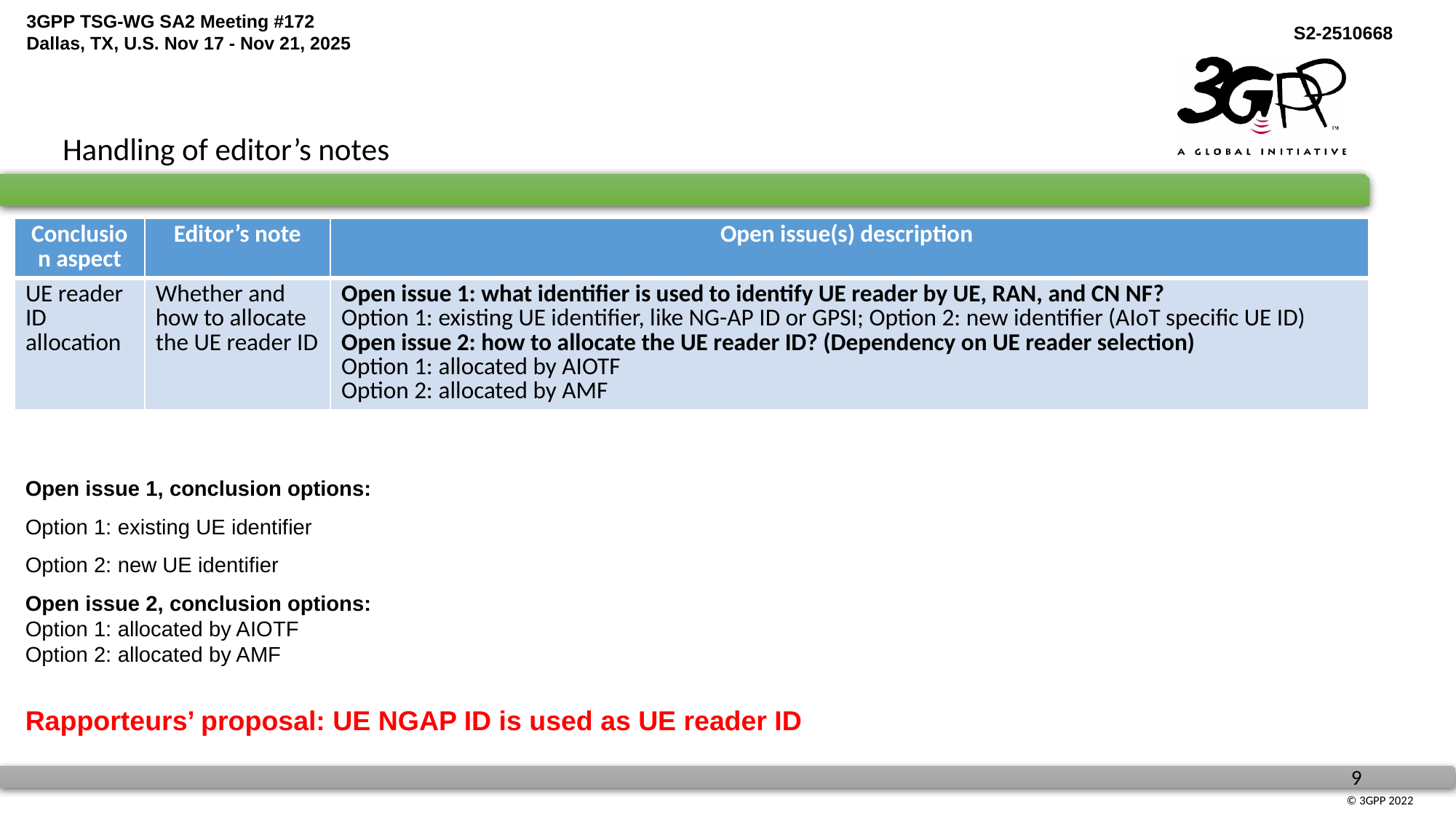

Handling of editor’s notes
| Conclusion aspect | Editor’s note | Open issue(s) description |
| --- | --- | --- |
| UE reader ID allocation | Whether and how to allocate the UE reader ID | Open issue 1: what identifier is used to identify UE reader by UE, RAN, and CN NF? Option 1: existing UE identifier, like NG-AP ID or GPSI; Option 2: new identifier (AIoT specific UE ID) Open issue 2: how to allocate the UE reader ID? (Dependency on UE reader selection) Option 1: allocated by AIOTF Option 2: allocated by AMF |
Open issue 1, conclusion options:
Option 1: existing UE identifier
Option 2: new UE identifier
Open issue 2, conclusion options:
Option 1: allocated by AIOTF
Option 2: allocated by AMF
Rapporteurs’ proposal: UE NGAP ID is used as UE reader ID